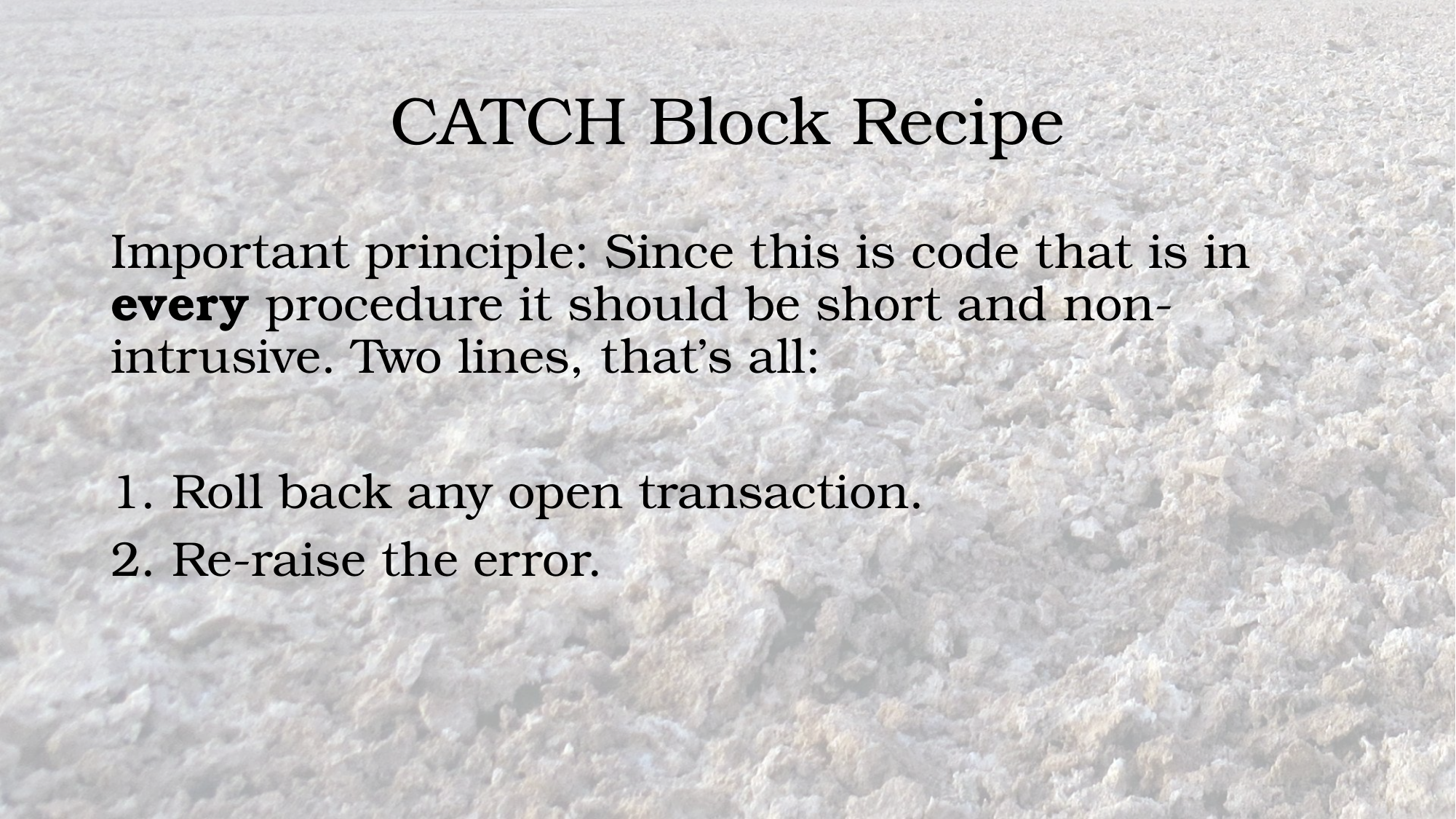

# CATCH Block Recipe
Important principle: Since this is code that is in every procedure it should be short and non-intrusive. Two lines, that’s all:

Roll back any open transaction.
Re-raise the error.